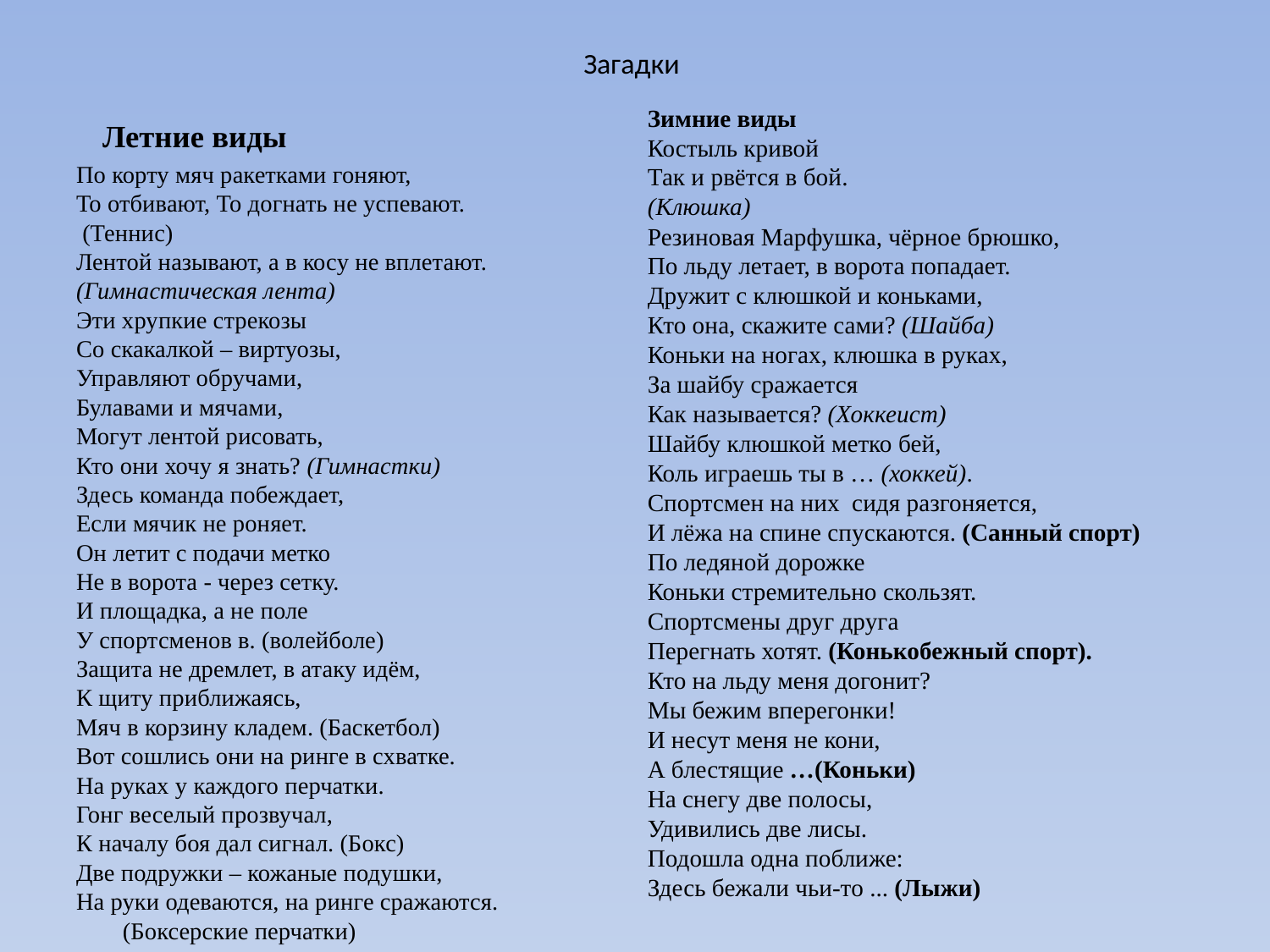

# Загадки
  Летние виды
По корту мяч ракетками гоняют,
То отбивают, То догнать не успевают.
 (Теннис)
Лентой называют, а в косу не вплетают.
(Гимнастическая лента)
Эти хрупкие стрекозы
Со скакалкой – виртуозы,
Управляют обручами,
Булавами и мячами,
Могут лентой рисовать,
Кто они хочу я знать? (Гимнастки)
Здесь команда побеждает,
Если мячик не роняет.
Он летит с подачи метко
Не в ворота - через сетку.
И площадка, а не поле
У спортсменов в. (волейболе)
Защита не дремлет, в атаку идём,
К щиту приближаясь,
Мяч в корзину кладем. (Баскетбол)
Вот сошлись они на ринге в схватке.
На руках у каждого перчатки.
Гонг веселый прозвучал,
К началу боя дал сигнал. (Бокс)
Две подружки – кожаные подушки,
На руки одеваются, на ринге сражаются. (Боксерские перчатки)

Зимние виды
Костыль кривой
Так и рвётся в бой.
(Клюшка)
Резиновая Марфушка, чёрное брюшко,
По льду летает, в ворота попадает.
Дружит с клюшкой и коньками,
Кто она, скажите сами? (Шайба)
Коньки на ногах, клюшка в руках,
За шайбу сражается
Как называется? (Хоккеист)
Шайбу клюшкой метко бей,
Коль играешь ты в … (хоккей).
Спортсмен на них  сидя разгоняется,
И лёжа на спине спускаются. (Санный спорт)
По ледяной дорожке
Коньки стремительно скользят.
Спортсмены друг друга
Перегнать хотят. (Конькобежный спорт).
Кто на льду меня догонит?
Мы бежим вперегонки!
И несут меня не кони,
А блестящие …(Коньки)
На снегу две полосы,
Удивились две лисы.
Подошла одна поближе:
Здесь бежали чьи-то ... (Лыжи)